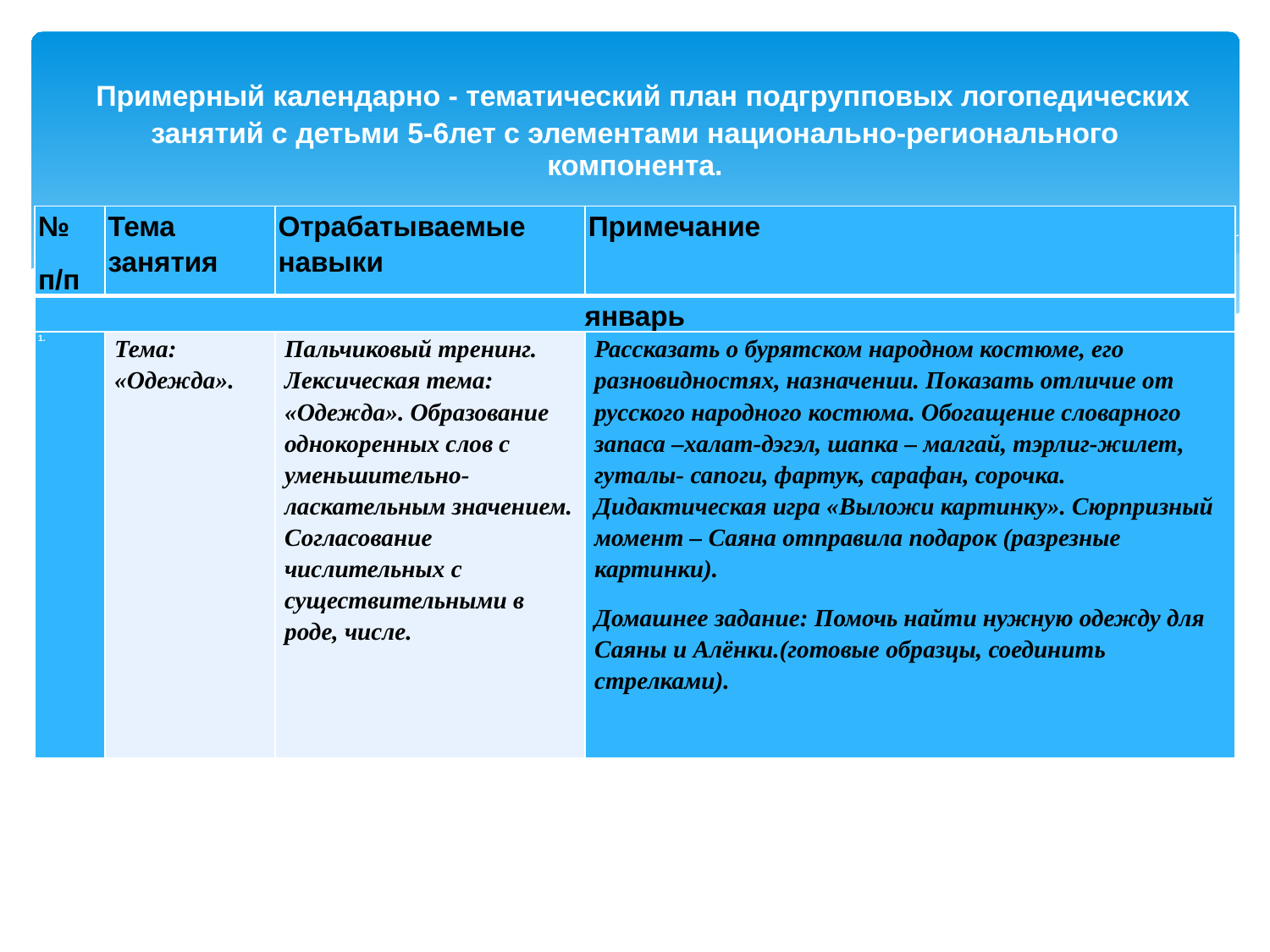

# Примерный календарно - тематический план подгрупповых логопедических занятий с детьми 5-6лет с элементами национально-регионального компонента.
| № п/п | Тема занятия | Отрабатываемые навыки | Примечание |
| --- | --- | --- | --- |
| январь |  |  |  |
| 1. | Тема: «Одежда». | Пальчиковый тренинг. Лексическая тема: «Одежда». Образование однокоренных слов с уменьшительно-ласкательным значением. Согласование числительных с существительными в роде, числе. | Рассказать о бурятском народном костюме, его разновидностях, назначении. Показать отличие от русского народного костюма. Обогащение словарного запаса –халат-дэгэл, шапка – малгай, тэрлиг-жилет, гуталы- сапоги, фартук, сарафан, сорочка. Дидактическая игра «Выложи картинку». Сюрпризный момент – Саяна отправила подарок (разрезные картинки). Домашнее задание: Помочь найти нужную одежду для Саяны и Алёнки.(готовые образцы, соединить стрелками). |